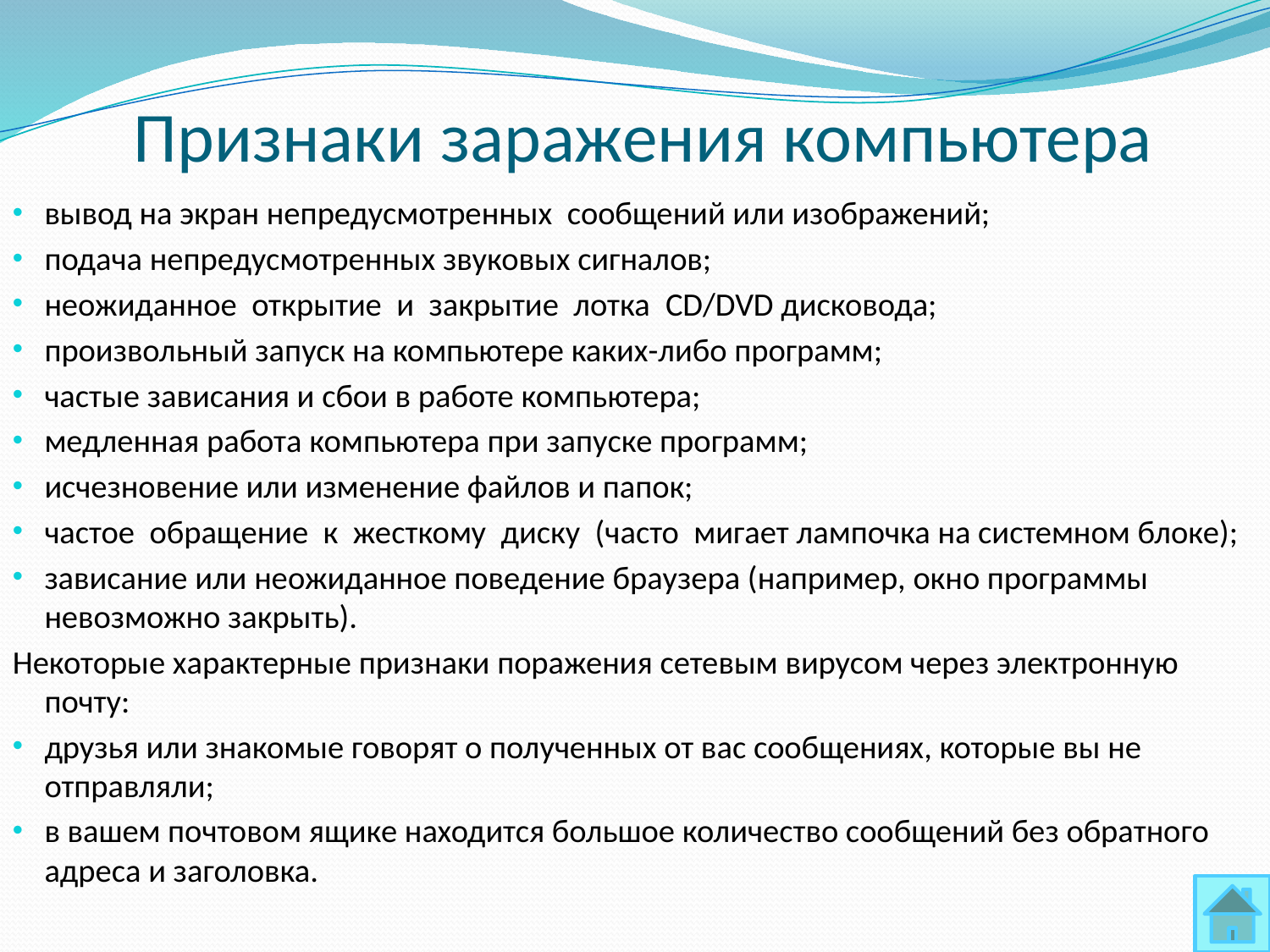

# Признаки заражения компьютера
вывод на экран непредусмотренных  сообщений или изображений;
подача непредусмотренных звуковых сигналов;
неожиданное  открытие  и  закрытие  лотка  CD/DVD дисковода;
произвольный запуск на компьютере каких-либо программ;
частые зависания и сбои в работе компьютера;
медленная работа компьютера при запуске программ;
исчезновение или изменение файлов и папок;
частое  обращение  к  жесткому  диску  (часто  мигает лампочка на системном блоке);
зависание или неожиданное поведение браузера (например, окно программы невозможно закрыть).
Некоторые характерные признаки поражения сетевым вирусом через электронную почту:
друзья или знакомые говорят о полученных от вас сообщениях, которые вы не отправляли;
в вашем почтовом ящике находится большое количество сообщений без обратного адреса и заголовка.